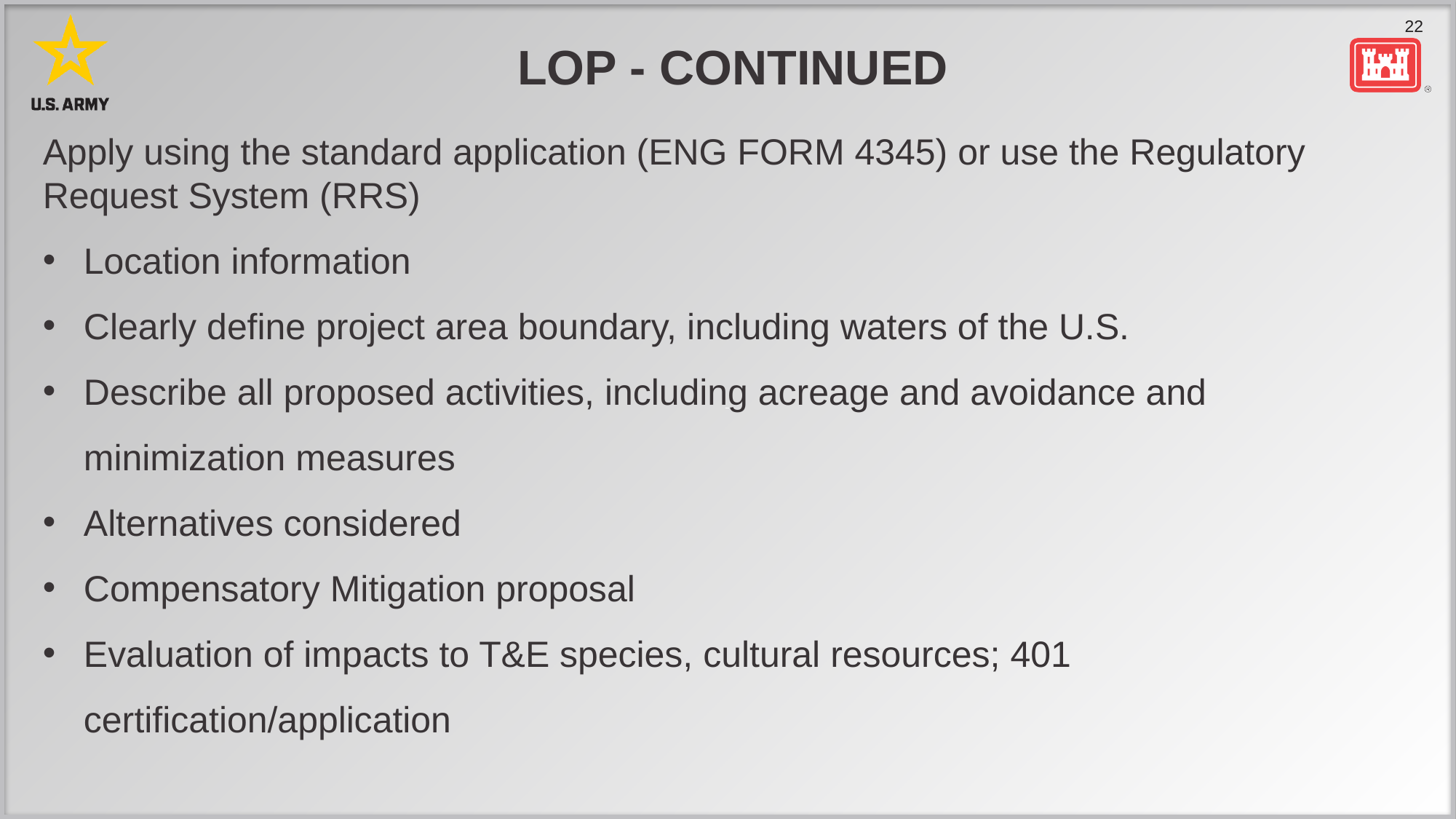

# LOP - continued
Apply using the standard application (ENG FORM 4345) or use the Regulatory Request System (RRS)
Location information
Clearly define project area boundary, including waters of the U.S.
Describe all proposed activities, including acreage and avoidance and minimization measures
Alternatives considered
Compensatory Mitigation proposal
Evaluation of impacts to T&E species, cultural resources; 401 certification/application